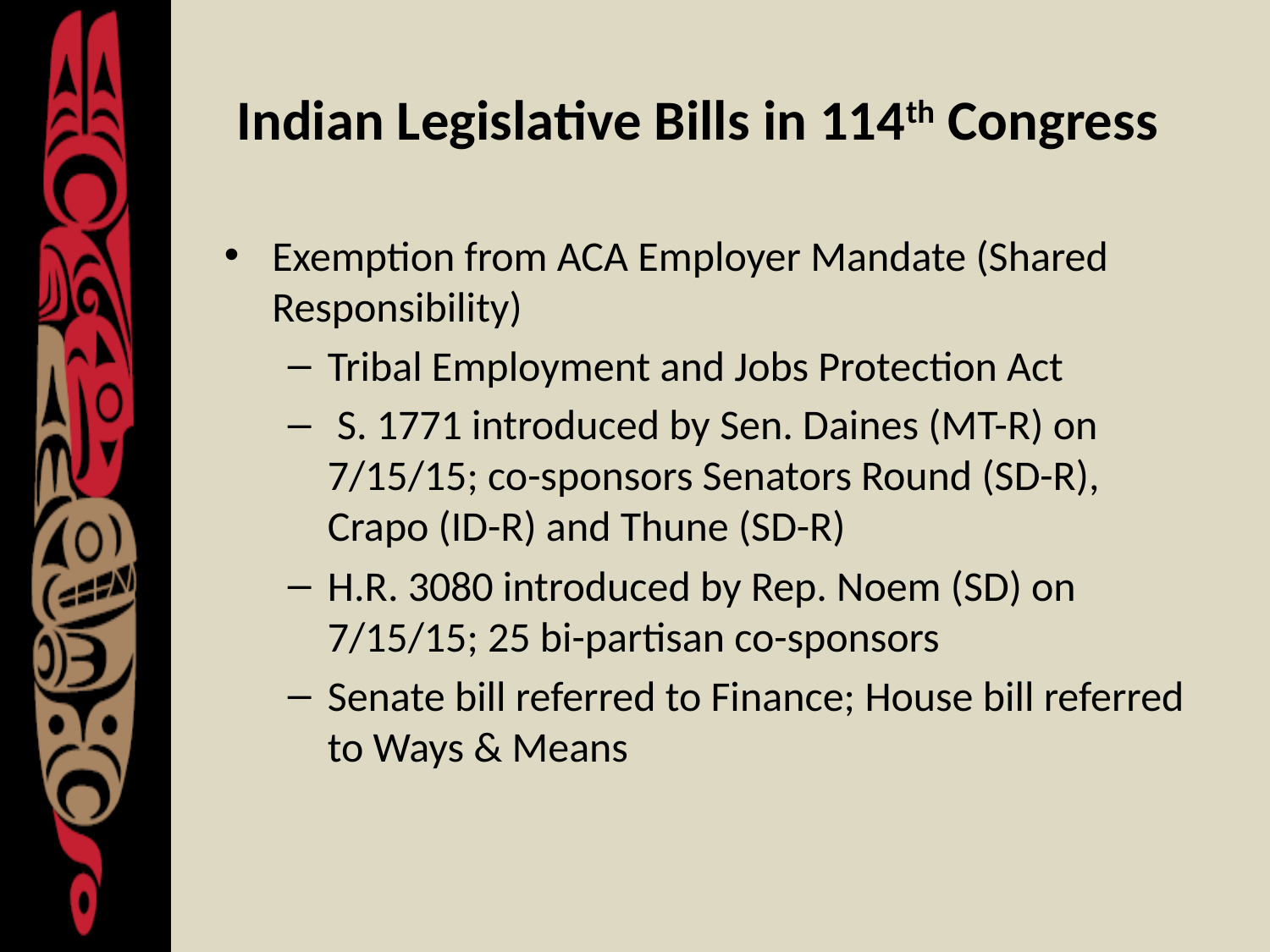

# Indian Legislative Bills in 114th Congress
Exemption from ACA Employer Mandate (Shared Responsibility)
Tribal Employment and Jobs Protection Act
 S. 1771 introduced by Sen. Daines (MT-R) on 7/15/15; co-sponsors Senators Round (SD-R), Crapo (ID-R) and Thune (SD-R)
H.R. 3080 introduced by Rep. Noem (SD) on 7/15/15; 25 bi-partisan co-sponsors
Senate bill referred to Finance; House bill referred to Ways & Means